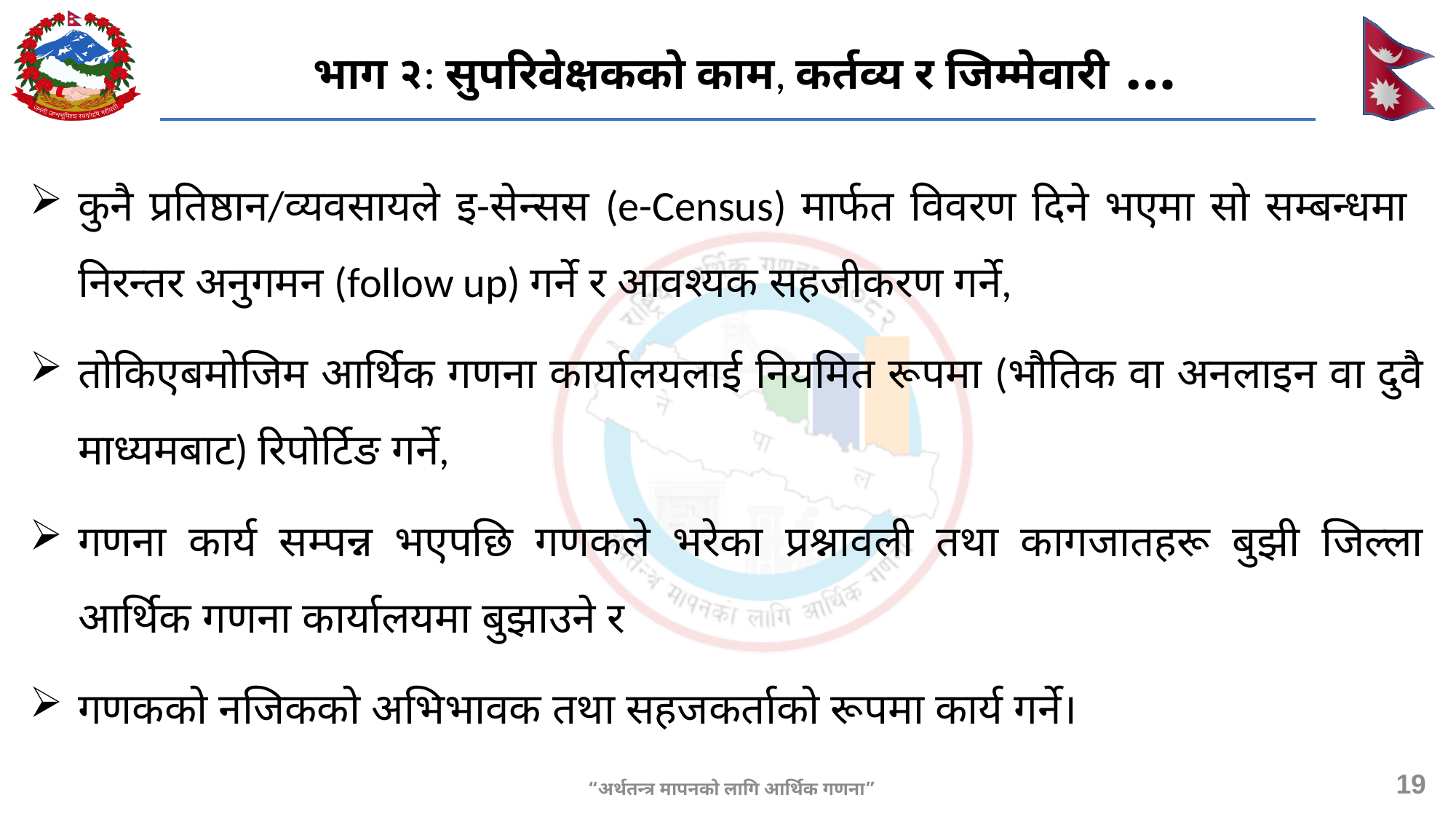

# भाग २: सुपरिवेक्षकको काम, कर्तव्य र जिम्मेवारी …
कुनै प्रतिष्ठान/व्यवसायले इ-सेन्सस (e-Census) मार्फत विवरण दिने भएमा सो सम्बन्धमा  निरन्तर अनुगमन (follow up) गर्ने र आवश्यक सहजीकरण गर्ने,
तोकिएबमोजिम आर्थिक गणना कार्यालयलाई नियमित रूपमा (भौतिक वा अनलाइन वा दुवै माध्यमबाट) रिपोर्टिङ गर्ने,
गणना कार्य सम्पन्न भएपछि गणकले भरेका प्रश्नावली तथा कागजातहरू बुझी जिल्ला आर्थिक गणना कार्यालयमा बुझाउने र
गणकको नजिकको अभिभावक तथा सहजकर्ताको रूपमा कार्य गर्ने।

19
“अर्थतन्त्र मापनको लागि आर्थिक गणना”